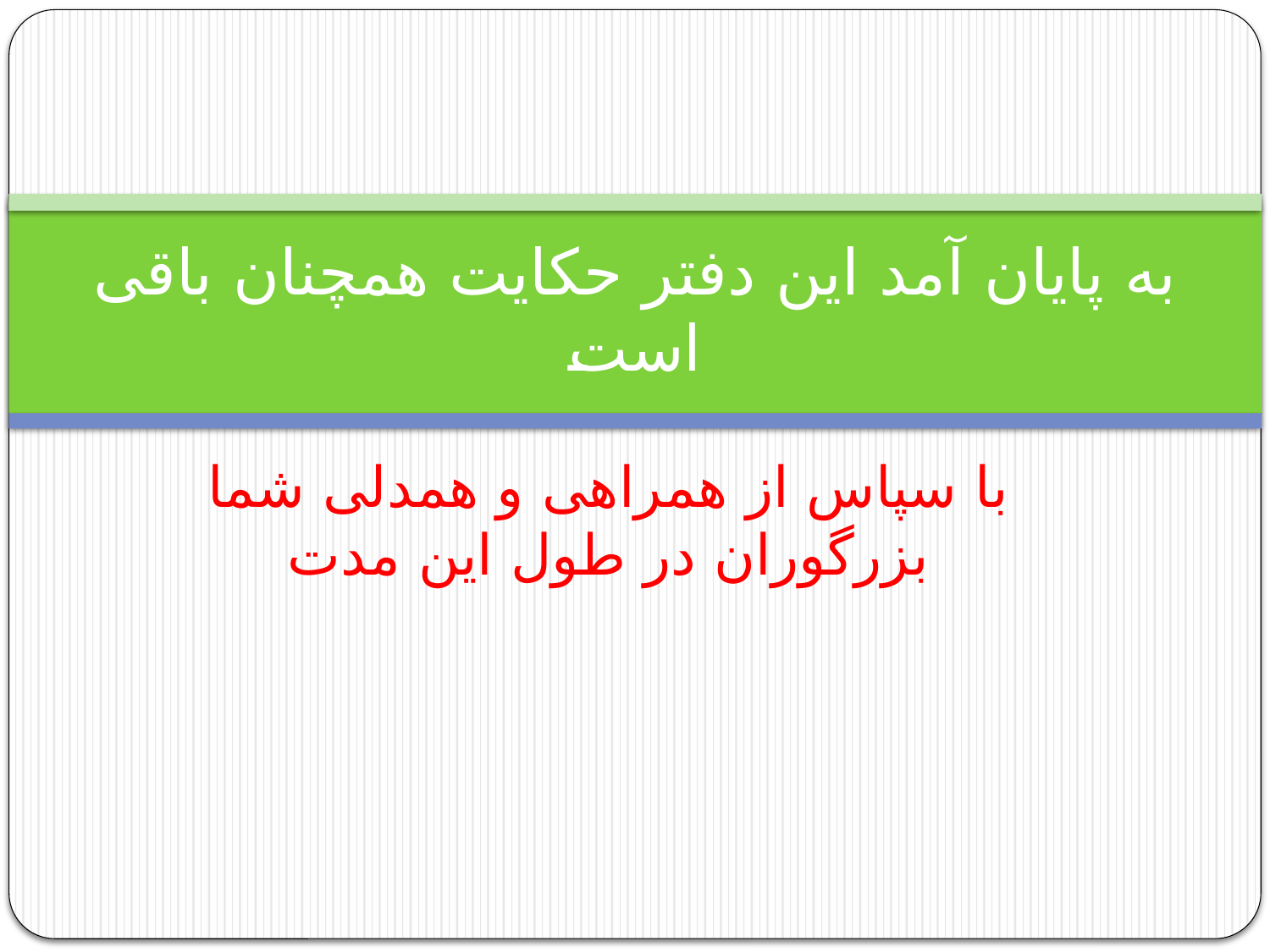

# به پایان آمد این دفتر حکایت همچنان باقی است
با سپاس از همراهی و همدلی شما بزرگوران در طول این مدت